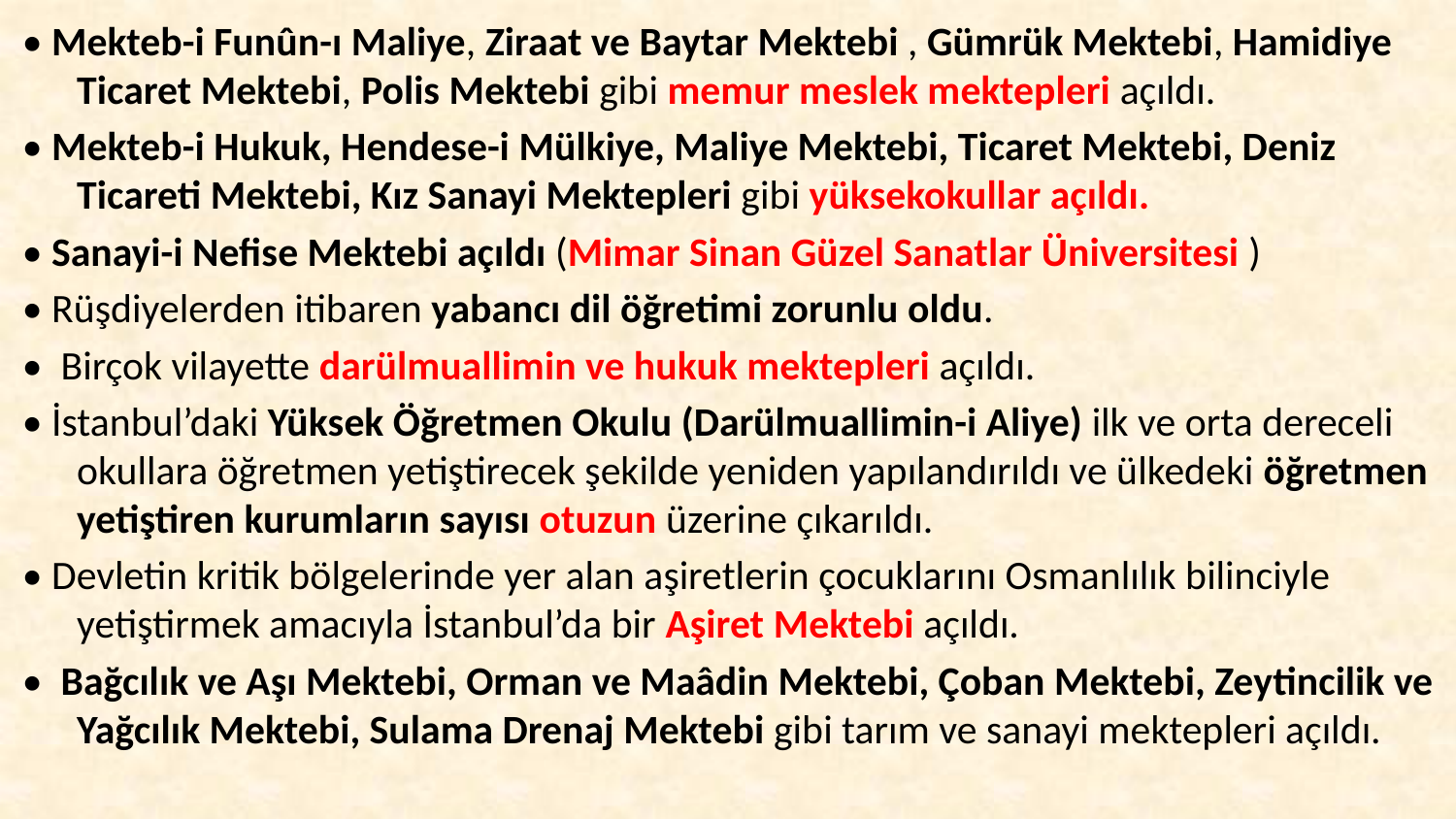

• Mekteb-i Funûn-ı Maliye, Ziraat ve Baytar Mektebi , Gümrük Mektebi, Hamidiye Ticaret Mektebi, Polis Mektebi gibi memur meslek mektepleri açıldı.
• Mekteb-i Hukuk, Hendese-i Mülkiye, Maliye Mektebi, Ticaret Mektebi, Deniz Ticareti Mektebi, Kız Sanayi Mektepleri gibi yüksekokullar açıldı.
• Sanayi-i Nefise Mektebi açıldı (Mimar Sinan Güzel Sanatlar Üniversitesi )
• Rüşdiyelerden itibaren yabancı dil öğretimi zorunlu oldu.
•  Birçok vilayette darülmuallimin ve hukuk mektepleri açıldı.
• İstanbul’daki Yüksek Öğretmen Okulu (Darülmuallimin-i Aliye) ilk ve orta dereceli okullara öğretmen yetiştirecek şekilde yeniden yapılandırıldı ve ülkedeki öğretmen yetiştiren kurumların sayısı otuzun üzerine çıkarıldı.
• Devletin kritik bölgelerinde yer alan aşiretlerin çocuklarını Osmanlılık bilinciyle yetiştirmek amacıyla İstanbul’da bir Aşiret Mektebi açıldı.
•  Bağcılık ve Aşı Mektebi, Orman ve Maâdin Mektebi, Çoban Mektebi, Zeytincilik ve Yağcılık Mektebi, Sulama Drenaj Mektebi gibi tarım ve sanayi mektepleri açıldı.